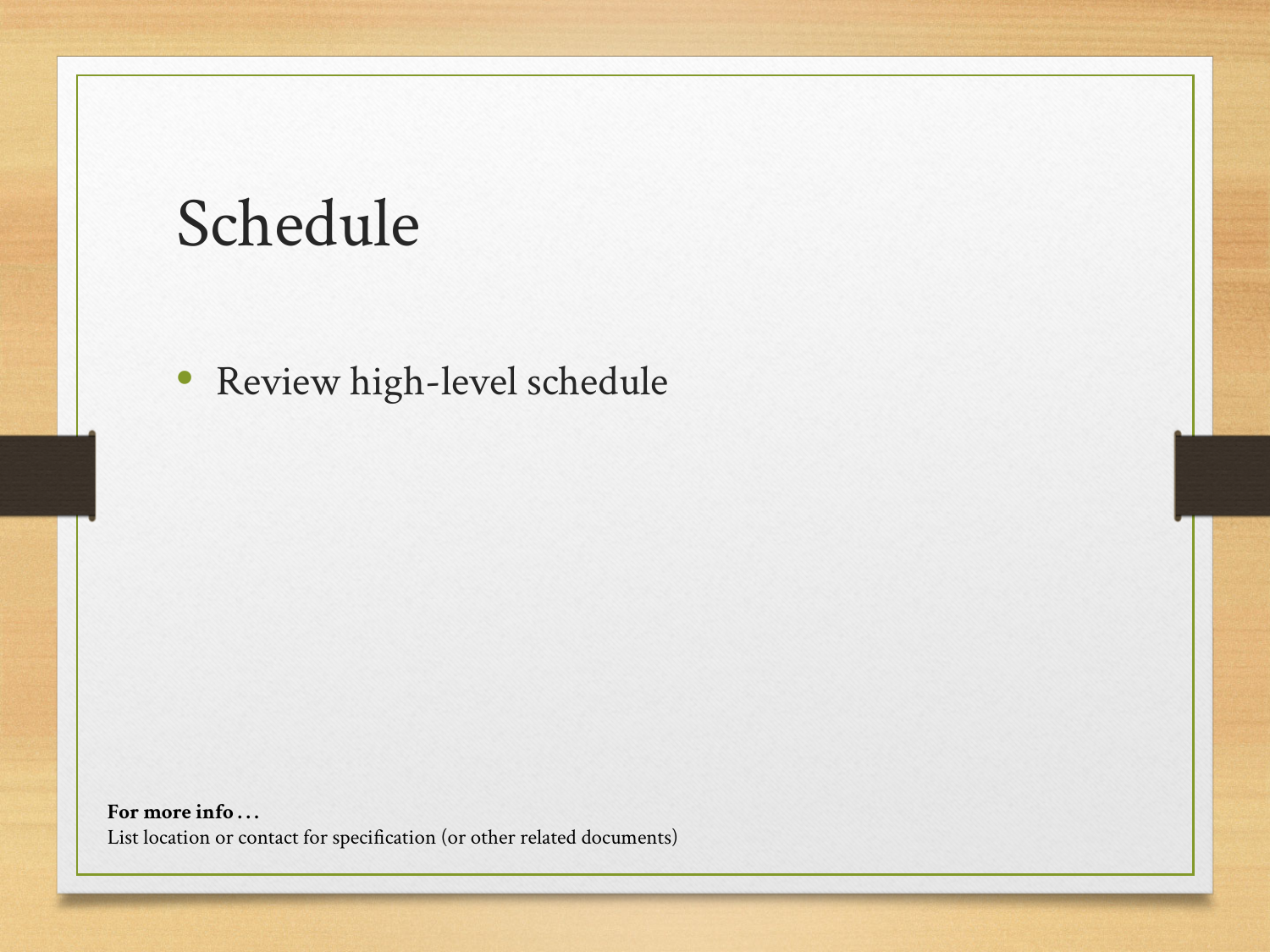

# Schedule
Review high-level schedule
For more info . . .
List location or contact for specification (or other related documents)